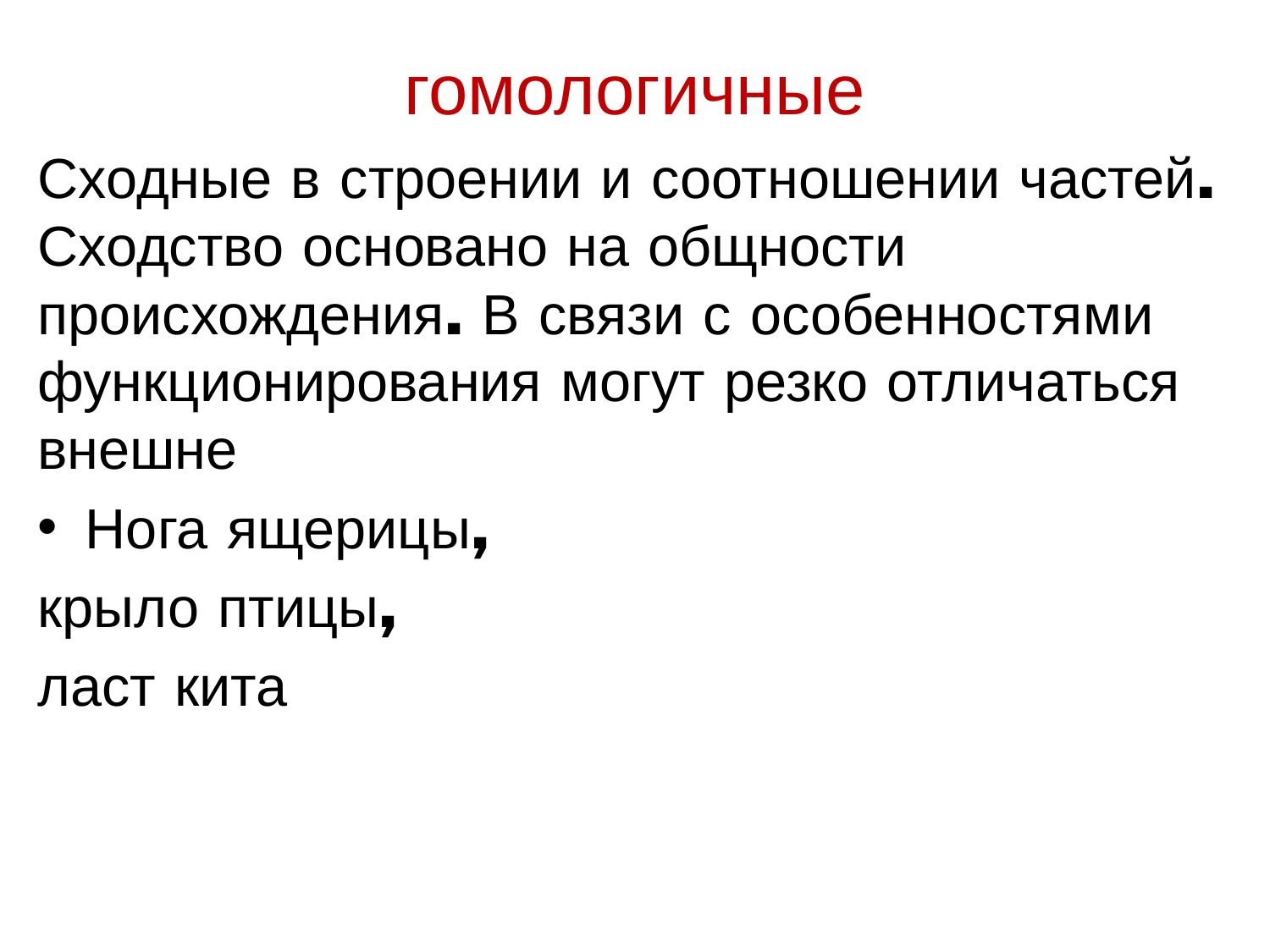

# гомологичные
Сходные в строении и соотношении частей. Сходство основано на общности происхождения. В связи с особенностями функционирования могут резко отличаться внешне
Нога ящерицы,
крыло птицы,
ласт кита